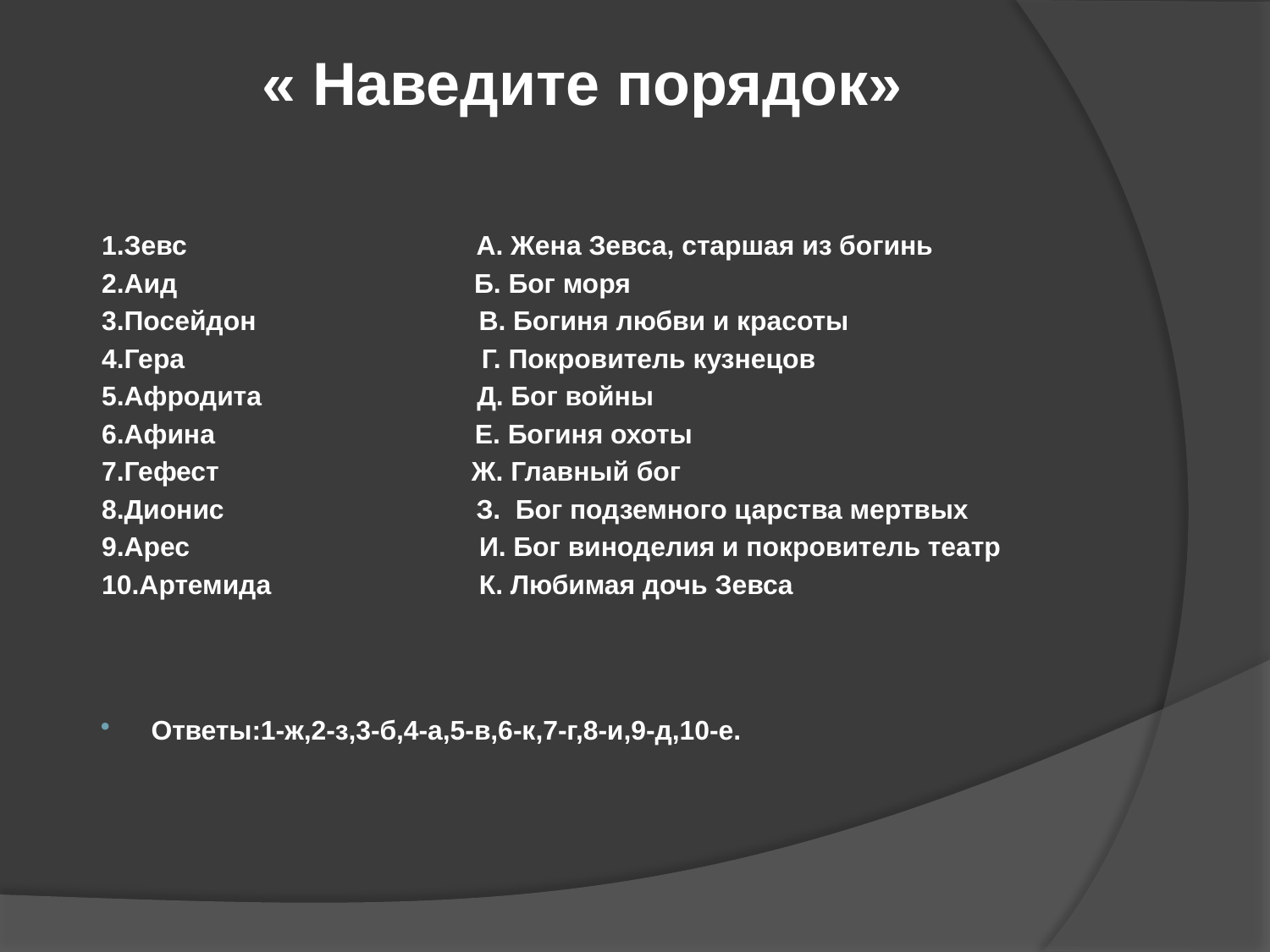

# « Наведите порядок»
1.Зевс                                       А. Жена Зевса, старшая из богинь
2.Аид                                        Б. Бог моря
3.Посейдон                              В. Богиня любви и красоты
4.Гера                                        Г. Покровитель кузнецов
5.Афродита                             Д. Бог войны
6.Афина                                   Е. Богиня охоты
7.Гефест                                  Ж. Главный бог
8.Дионис                                  З.  Бог подземного царства мертвых
9.Арес                                       И. Бог виноделия и покровитель театр
10.Артемида                            К. Любимая дочь Зевса

Ответы:1-ж,2-з,3-б,4-а,5-в,6-к,7-г,8-и,9-д,10-е.